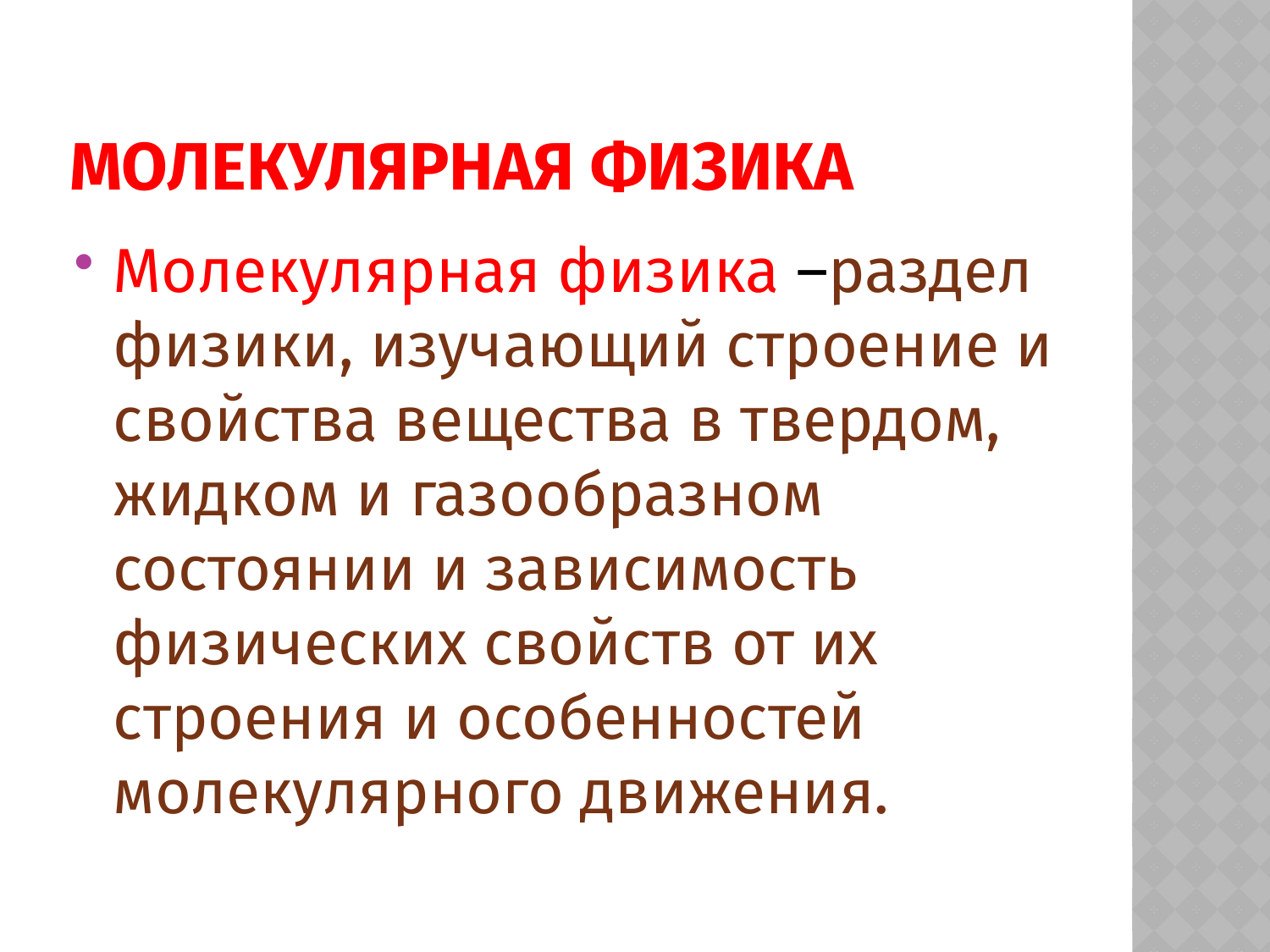

# Молекулярная физика
Молекулярная физика –раздел физики, изучающий строение и свойства вещества в твердом, жидком и газообразном состоянии и зависимость физических свойств от их строения и особенностей молекулярного движения.